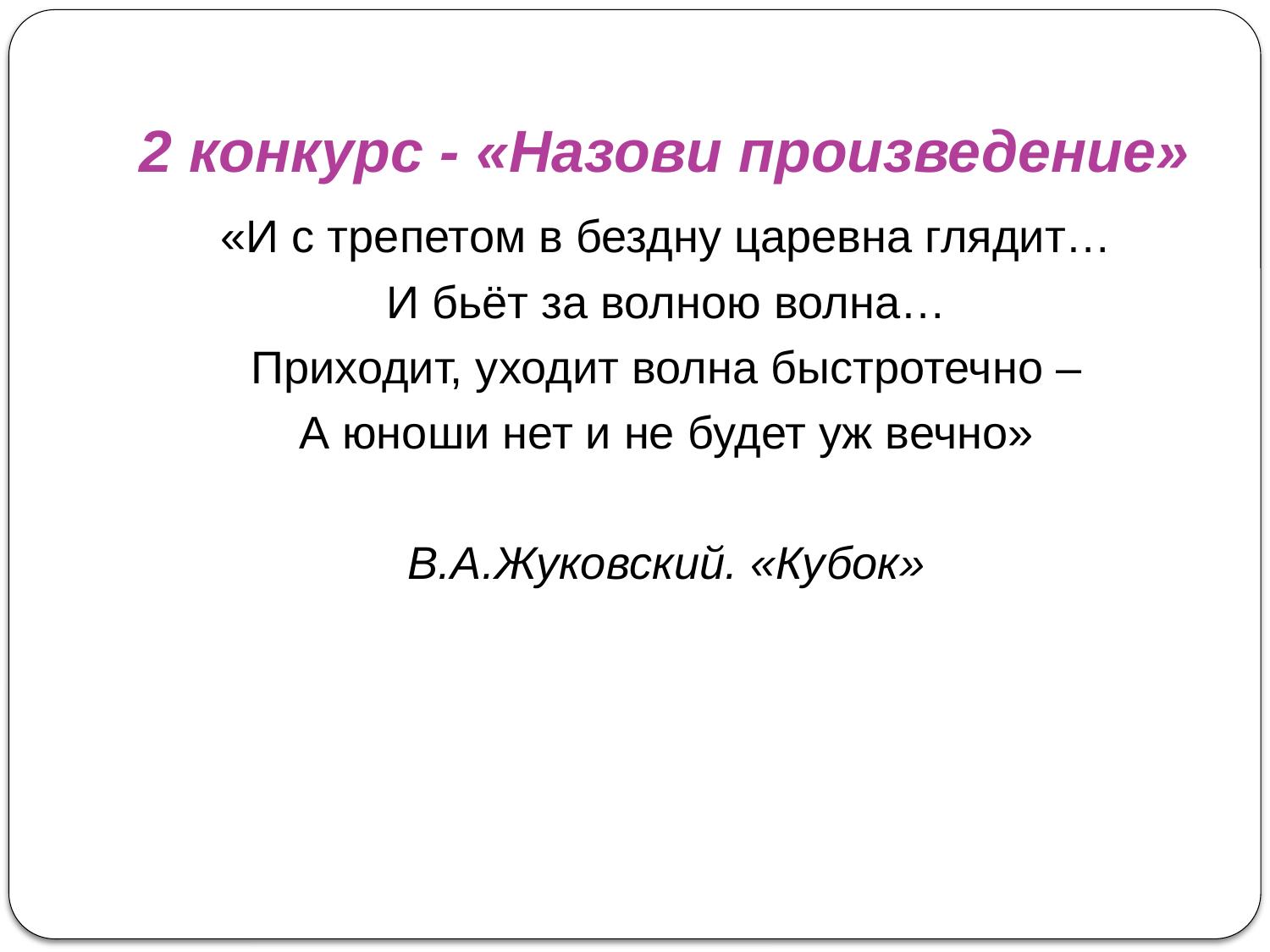

# 2 конкурс - «Назови произведение»
«И с трепетом в бездну царевна глядит…
И бьёт за волною волна…
Приходит, уходит волна быстротечно –
А юноши нет и не будет уж вечно»

В.А.Жуковский. «Кубок»